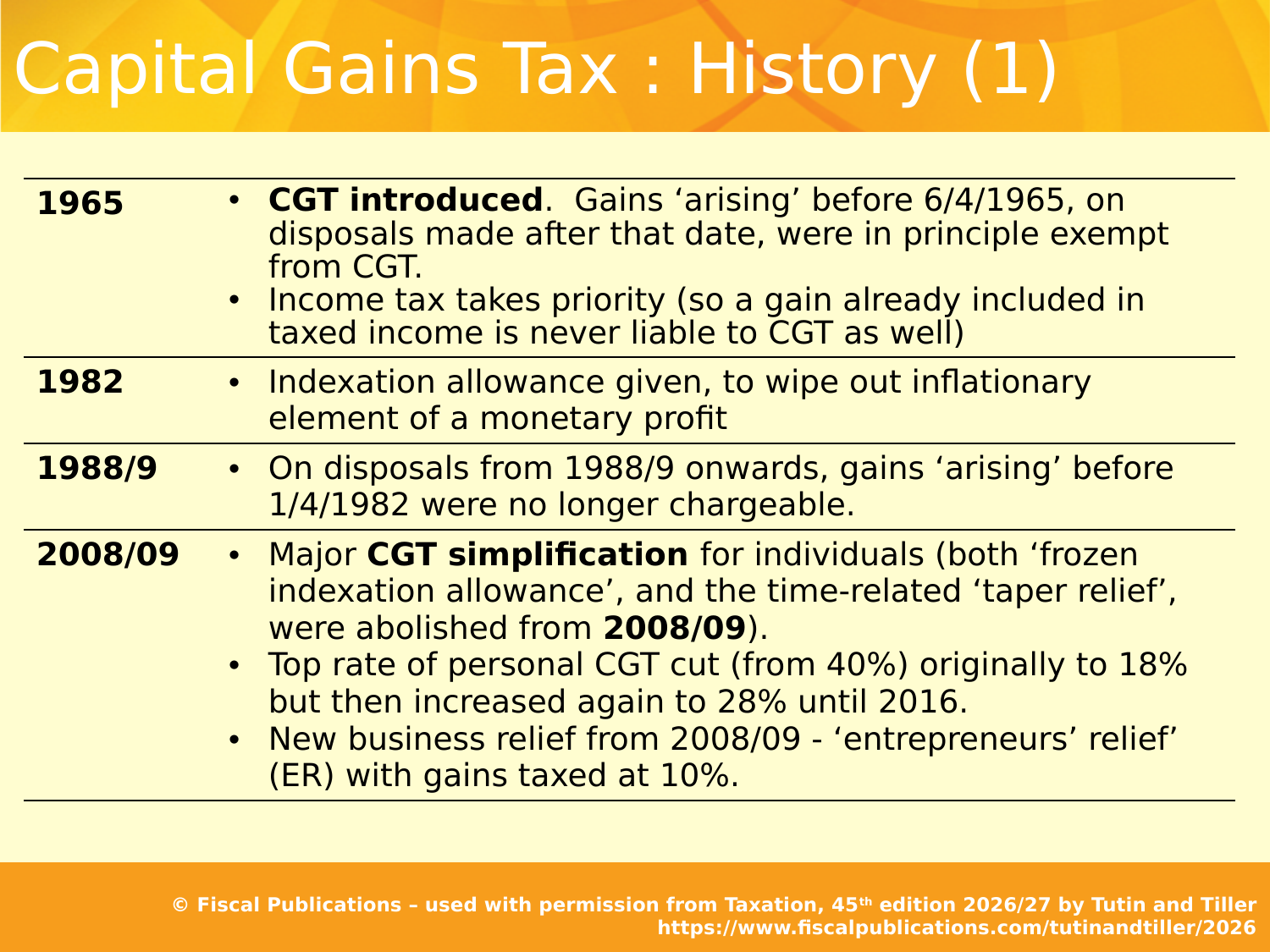

# Capital Gains Tax : History (1)

| 1965 | CGT introduced. Gains ‘arising’ before 6/4/1965, on disposals made after that date, were in principle exempt from CGT. Income tax takes priority (so a gain already included in taxed income is never liable to CGT as well) |
| --- | --- |
| 1982 | Indexation allowance given, to wipe out inflationary element of a monetary profit |
| 1988/9 | On disposals from 1988/9 onwards, gains ‘arising’ before 1/4/1982 were no longer chargeable. |
| 2008/09 | Major CGT simplification for individuals (both ‘frozen indexation allowance’, and the time-related ‘taper relief’, were abolished from 2008/09). Top rate of personal CGT cut (from 40%) originally to 18% but then increased again to 28% until 2016. New business relief from 2008/09 - ‘entrepreneurs’ relief’ (ER) with gains taxed at 10%. |